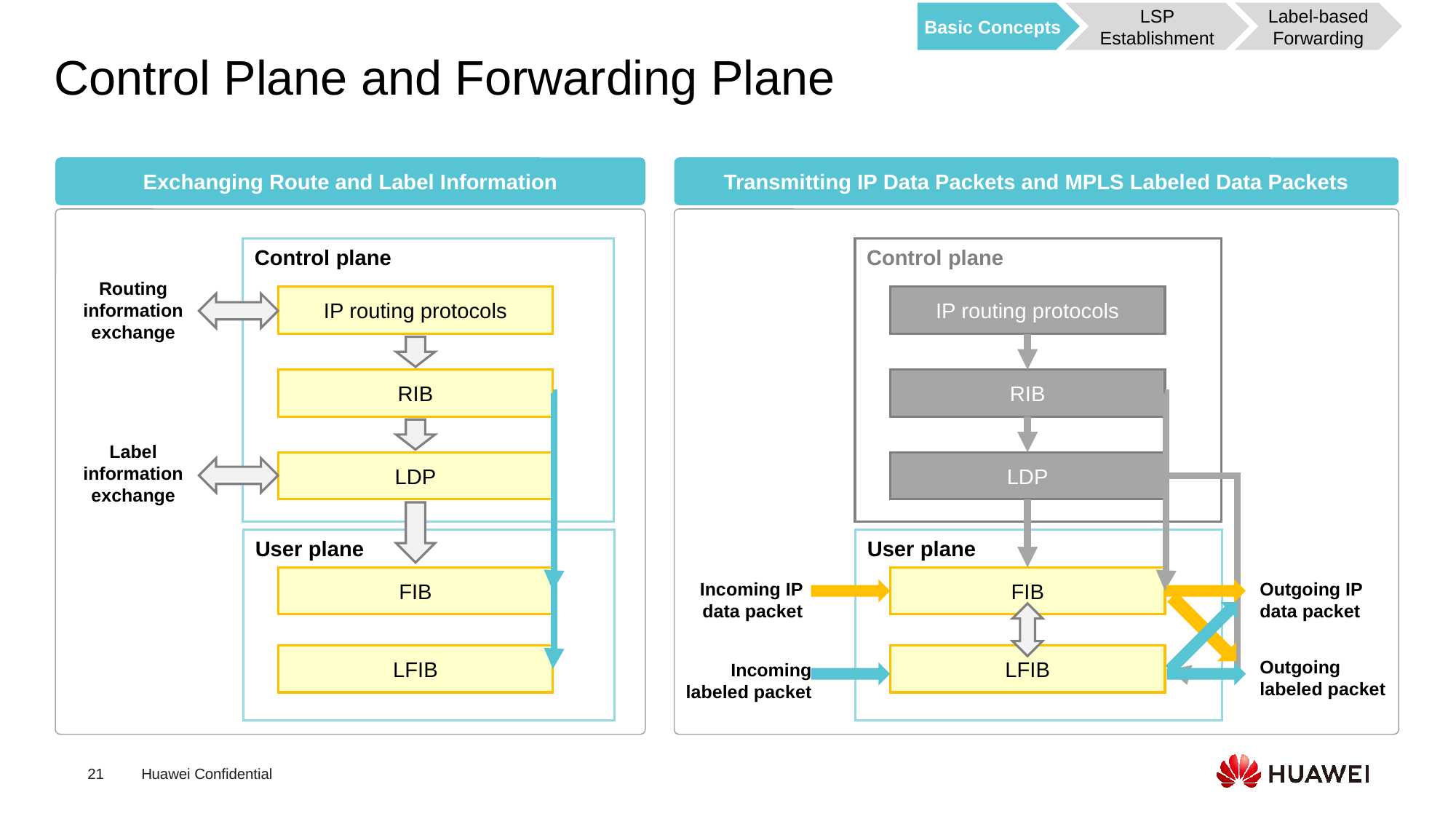

Basic Concepts
LSP Establishment
Label-based Forwarding
# Control Plane and Forwarding Plane
Exchanging Route and Label Information
Transmitting IP Data Packets and MPLS Labeled Data Packets

Control plane
Control plane
Routing information exchange
IP routing protocols
IP routing protocols

RIB
RIB

Label information exchange
LDP
LDP

User plane
User plane
FIB
FIB
Incoming IP data packet
Outgoing IP data packet

LFIB
LFIB
Outgoing labeled packet
Incoming labeled packet